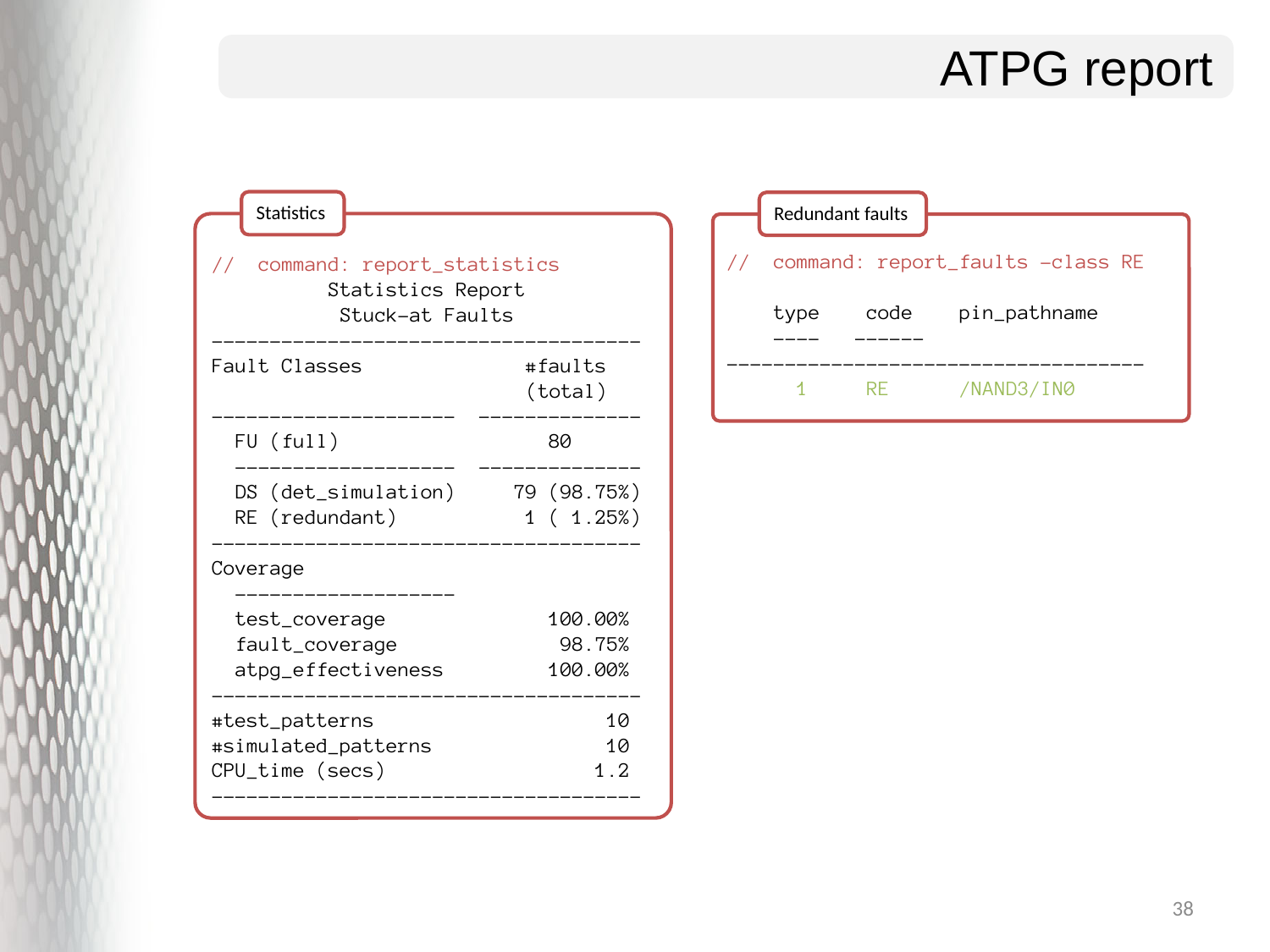

# ATPG report
Statistics

//  command: report_statistics
          Statistics Report
           Stuck-at Faults
-------------------------------------
Fault Classes              #faults
                           (total)
---------------------  --------------
  FU (full)                  80
  -------------------  --------------
  DS (det_simulation)     79 (98.75%)
  RE (redundant)           1 ( 1.25%)
-------------------------------------
Coverage
  -------------------
  test_coverage              100.00%
  fault_coverage              98.75%
  atpg_effectiveness         100.00%
-------------------------------------
#test_patterns                    10
#simulated_patterns               10
CPU_time (secs)                  1.2
-------------------------------------
Redundant faults

//  command: report_faults -class RE

    type    code    pin_pathname
    ----   ------   ------------------------------------
      1     RE      /NAND3/IN0
38